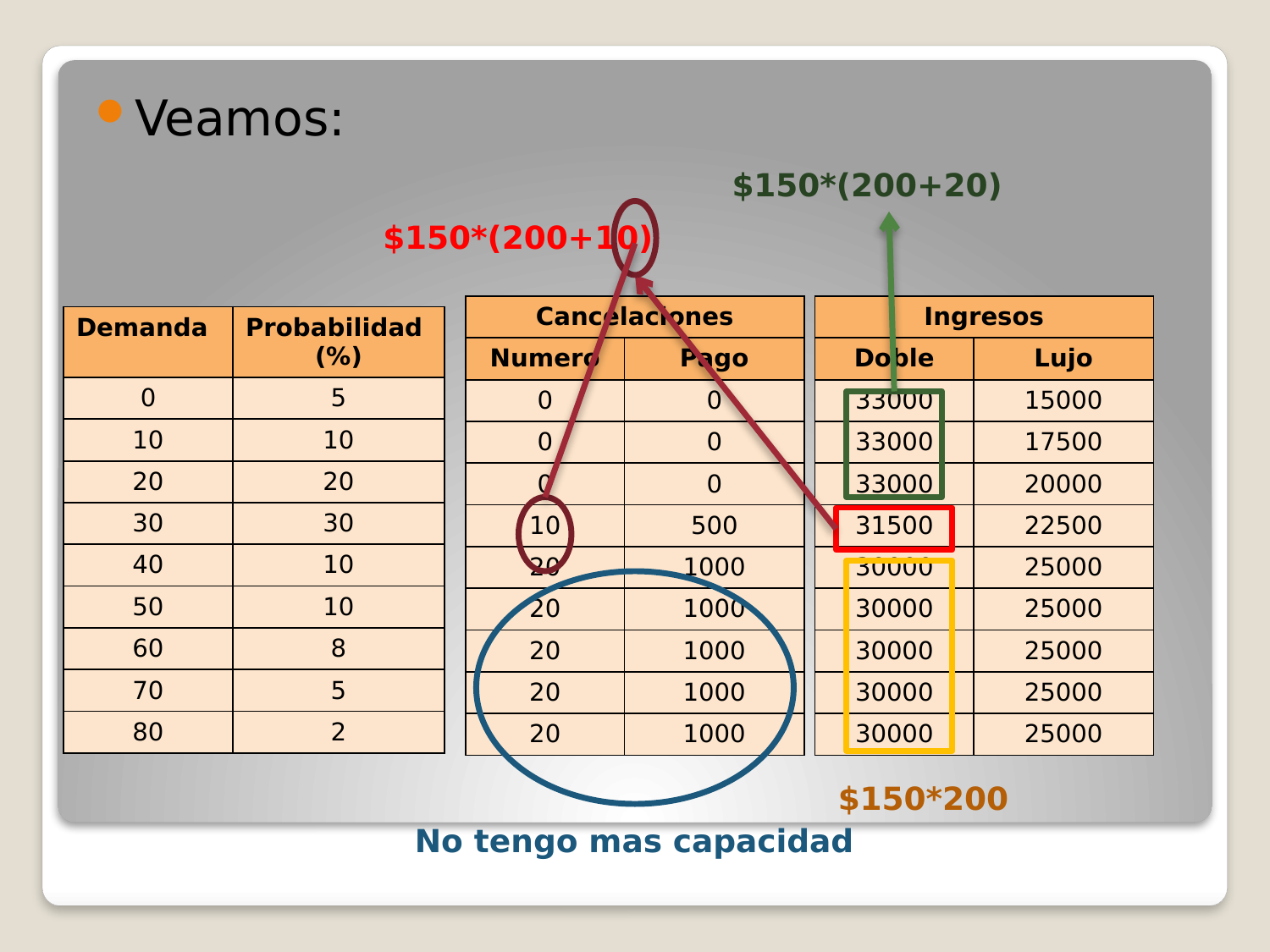

Veamos:

$150*(200+20)

$150*(200+10)
| Cancelaciones |  |
| --- | --- |
| Numero | Pago |
| 0 | 0 |
| 0 | 0 |
| 0 | 0 |
| 10 | 500 |
| 20 | 1000 |
| 20 | 1000 |
| 20 | 1000 |
| 20 | 1000 |
| 20 | 1000 |
| Ingresos |  |
| --- | --- |
| Doble | Lujo |
| 33000 | 15000 |
| 33000 | 17500 |
| 33000 | 20000 |
| 31500 | 22500 |
| 30000 | 25000 |
| 30000 | 25000 |
| 30000 | 25000 |
| 30000 | 25000 |
| 30000 | 25000 |
| Demanda | Probabilidad (%) |
| --- | --- |
| 0 | 5 |
| 10 | 10 |
| 20 | 20 |
| 30 | 30 |
| 40 | 10 |
| 50 | 10 |
| 60 | 8 |
| 70 | 5 |
| 80 | 2 |

$150*200
No tengo mas capacidad